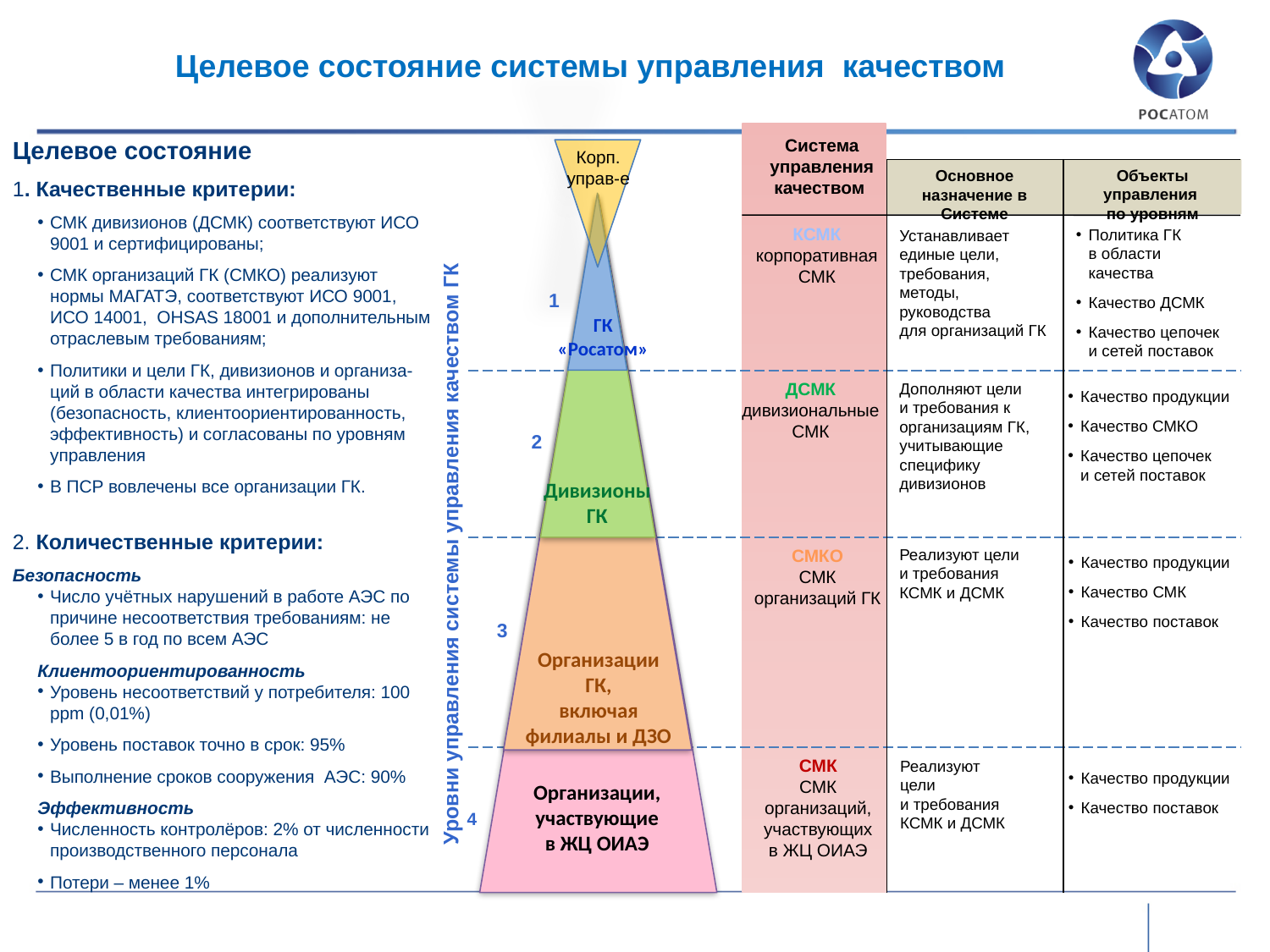

# Целевое состояние системы управления  качеством

Система
управления
качеством
Корп.
управ-е

1
ГК
«Росатом»
2
Дивизионы ГК
3
Организации ГК,
включая филиалы и ДЗО
Организации, участвующие
в ЖЦ ОИАЭ
Объекты управления
по уровням

Основное назначение в Системе
КСМК
корпоративная СМК
Политика ГК
в области качества
Качество ДСМК
Качество цепочек
и сетей поставок
Устанавливает единые цели, требования, методы,
руководства
для организаций ГК
ДСМК
дивизиональные СМК
Качество продукции
Качество СМКО
Качество цепочек
и сетей поставок
Дополняют цели
и требования к
организациям ГК, учитывающие специфику дивизионов
Уровни управления системы управления качеством ГК
Качество продукции
Качество СМК
Качество поставок
СМКО
СМК организаций ГК
Реализуют цели
и требования
КСМК и ДСМК
СМК
СМК организаций, участвующих
в ЖЦ ОИАЭ
Качество продукции
Качество поставок
Реализуют цели
и требования
КСМК и ДСМК
4
Целевое состояние
1. Качественные критерии:
СМК дивизионов (ДСМК) соответствуют ИСО 9001 и сертифицированы;
СМК организаций ГК (СМКО) реализуют нормы МАГАТЭ, соответствуют ИСО 9001, ИСО 14001,  OHSAS 18001 и дополнительным отраслевым требованиям;
Политики и цели ГК, дивизионов и организа-ций в области качества интегрированы (безопасность, клиентоориентированность, эффективность) и согласованы по уровням управления
В ПСР вовлечены все организации ГК.
2. Количественные критерии:
Безопасность
Число учётных нарушений в работе АЭС по причине несоответствия требованиям: не более 5 в год по всем АЭС
Клиентоориентированность
Уровень несоответствий у потребителя: 100 ppm (0,01%)
Уровень поставок точно в срок: 95%
Выполнение сроков сооружения  АЭС: 90%
Эффективность
Численность контролёров: 2% от численности производственного персонала
Потери – менее 1%